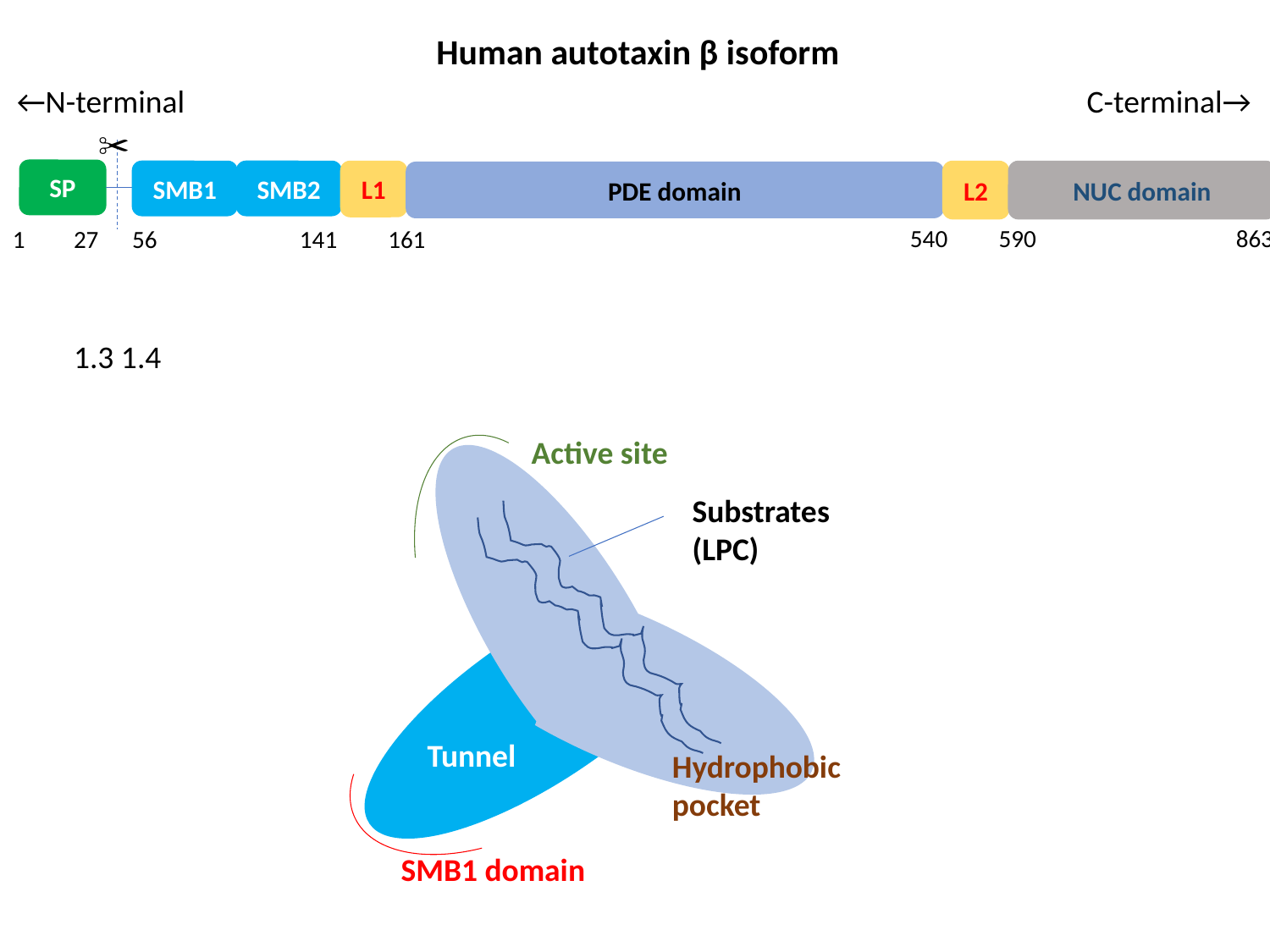

Human autotaxin β isoform
←N-terminal
C-terminal→
✂
SP
NUC domain
SMB2
L1
L2
SMB1
PDE domain
AA
863
590
540
161
1
56
141
27
1.3 1.4
Active site

Substrates
(LPC)

Tunnel
Hydrophobic pocket
SMB1 domain